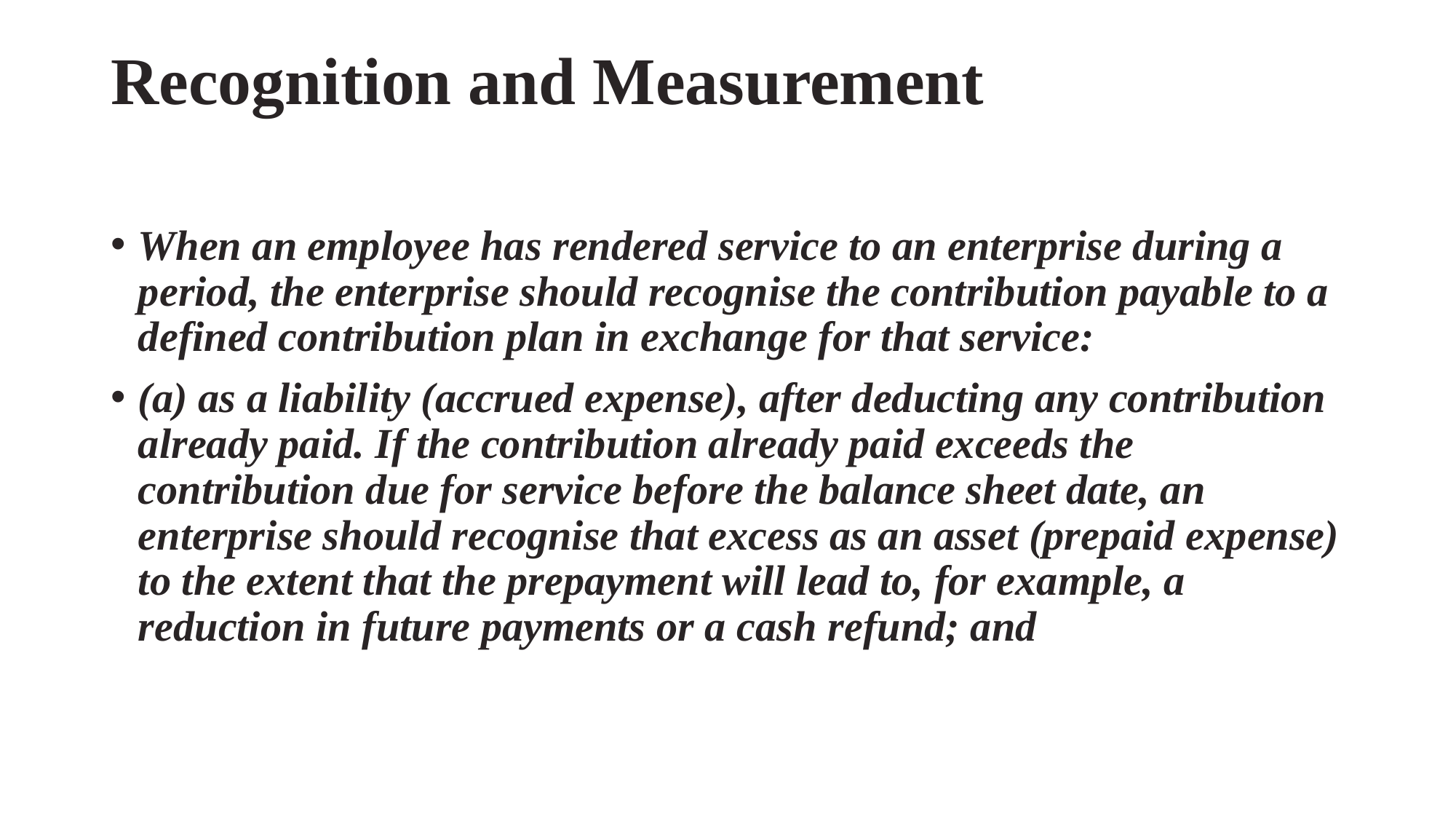

# Recognition and Measurement
When an employee has rendered service to an enterprise during a period, the enterprise should recognise the contribution payable to a defined contribution plan in exchange for that service:
(a) as a liability (accrued expense), after deducting any contribution already paid. If the contribution already paid exceeds the contribution due for service before the balance sheet date, an enterprise should recognise that excess as an asset (prepaid expense) to the extent that the prepayment will lead to, for example, a reduction in future payments or a cash refund; and